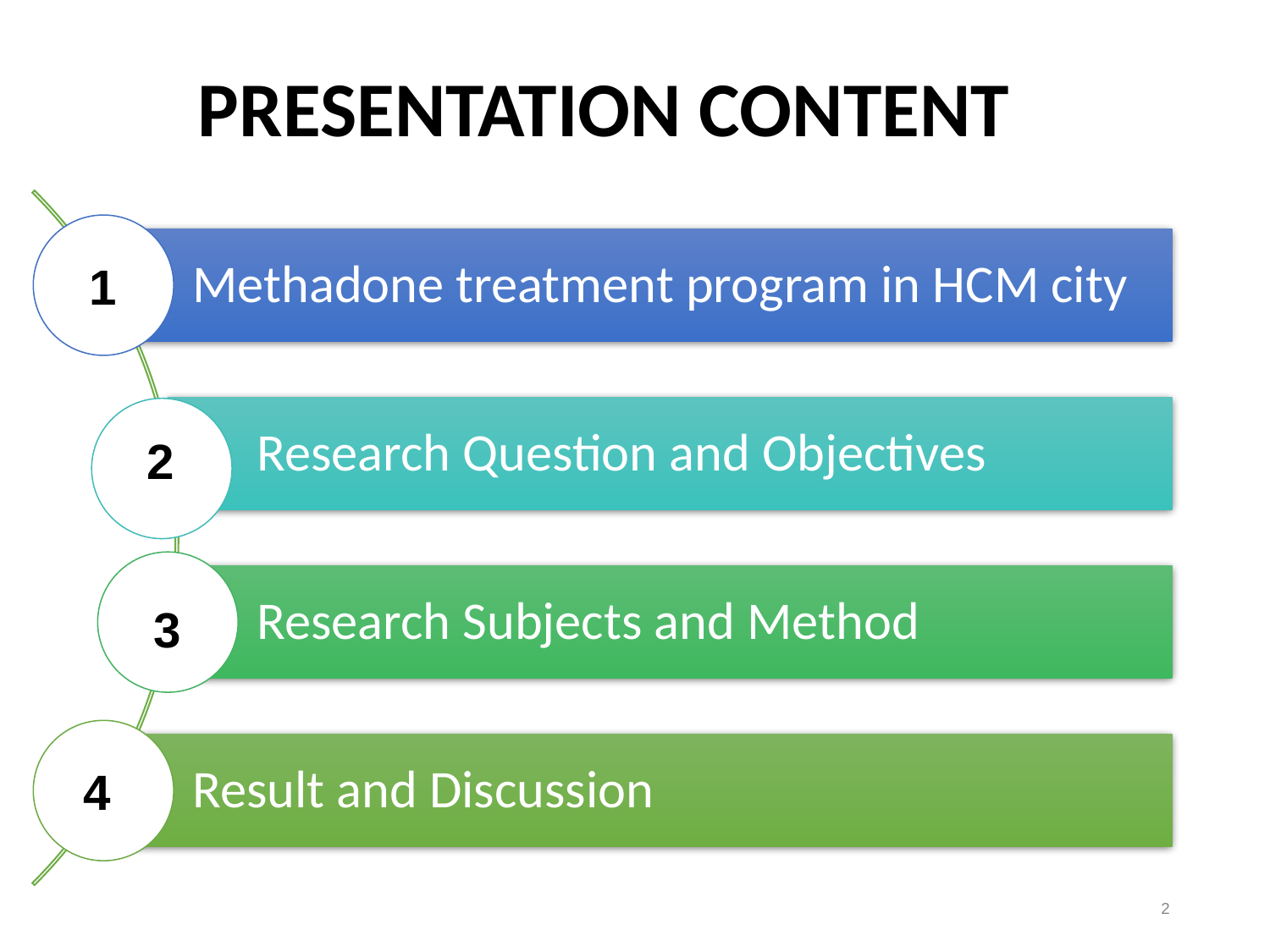

Methadone treatment program in HCM city

Research Question and Objectives

Research Subjects and Method

Result and Discussion
PRESENTATION CONTENT
1
2
3
4
2